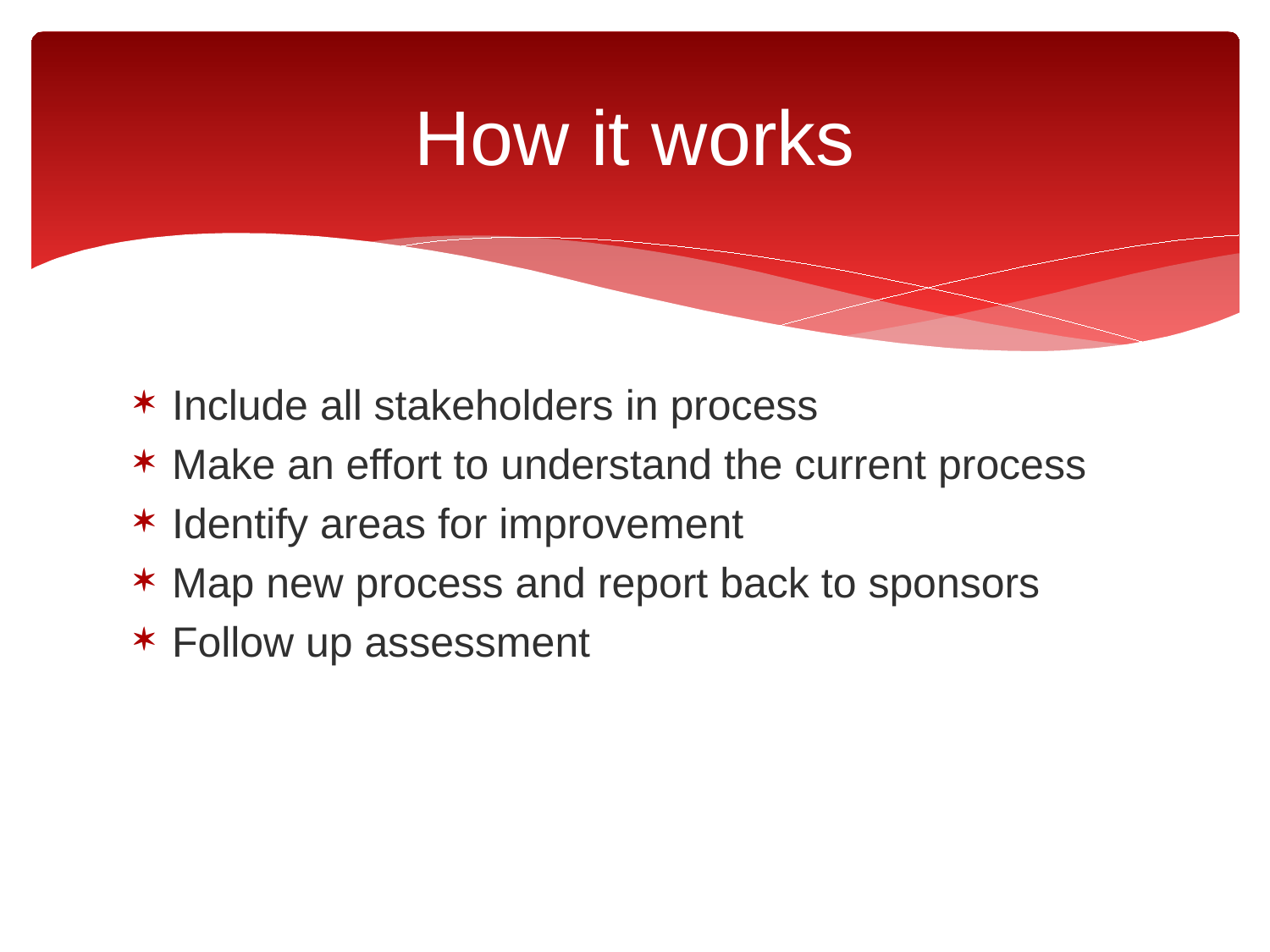

# How it works
Include all stakeholders in process
Make an effort to understand the current process
Identify areas for improvement
Map new process and report back to sponsors
Follow up assessment